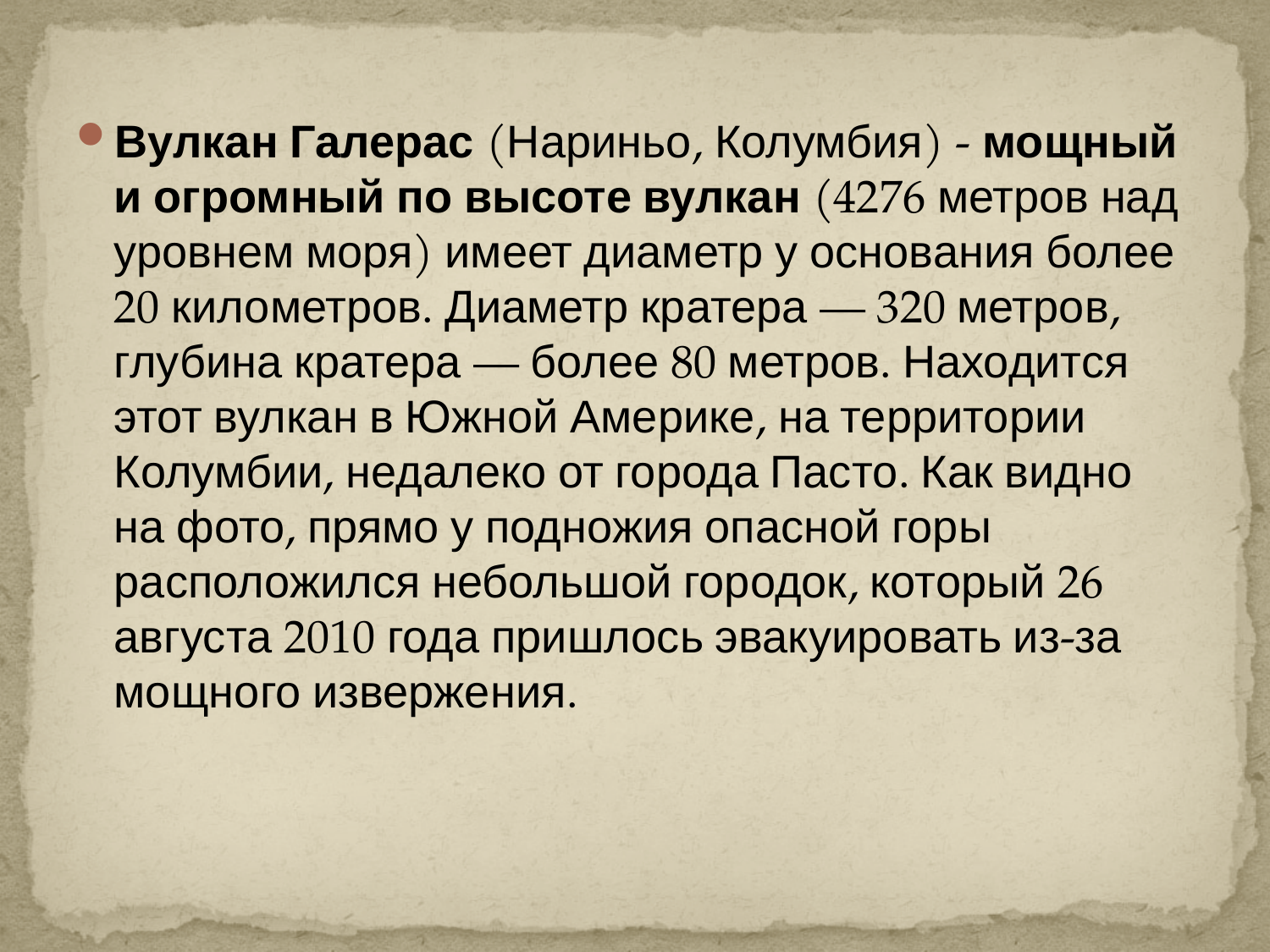

Вулкан Галерас (Нариньо, Колумбия) - мощный и огромный по высоте вулкан (4276 метров над уровнем моря) имеет диаметр у основания более 20 километров. Диаметр кратера — 320 метров, глубина кратера — более 80 метров. Находится этот вулкан в Южной Америке, на территории Колумбии, недалеко от города Пасто. Как видно на фото, прямо у подножия опасной горы расположился небольшой городок, который 26 августа 2010 года пришлось эвакуировать из-за мощного извержения.